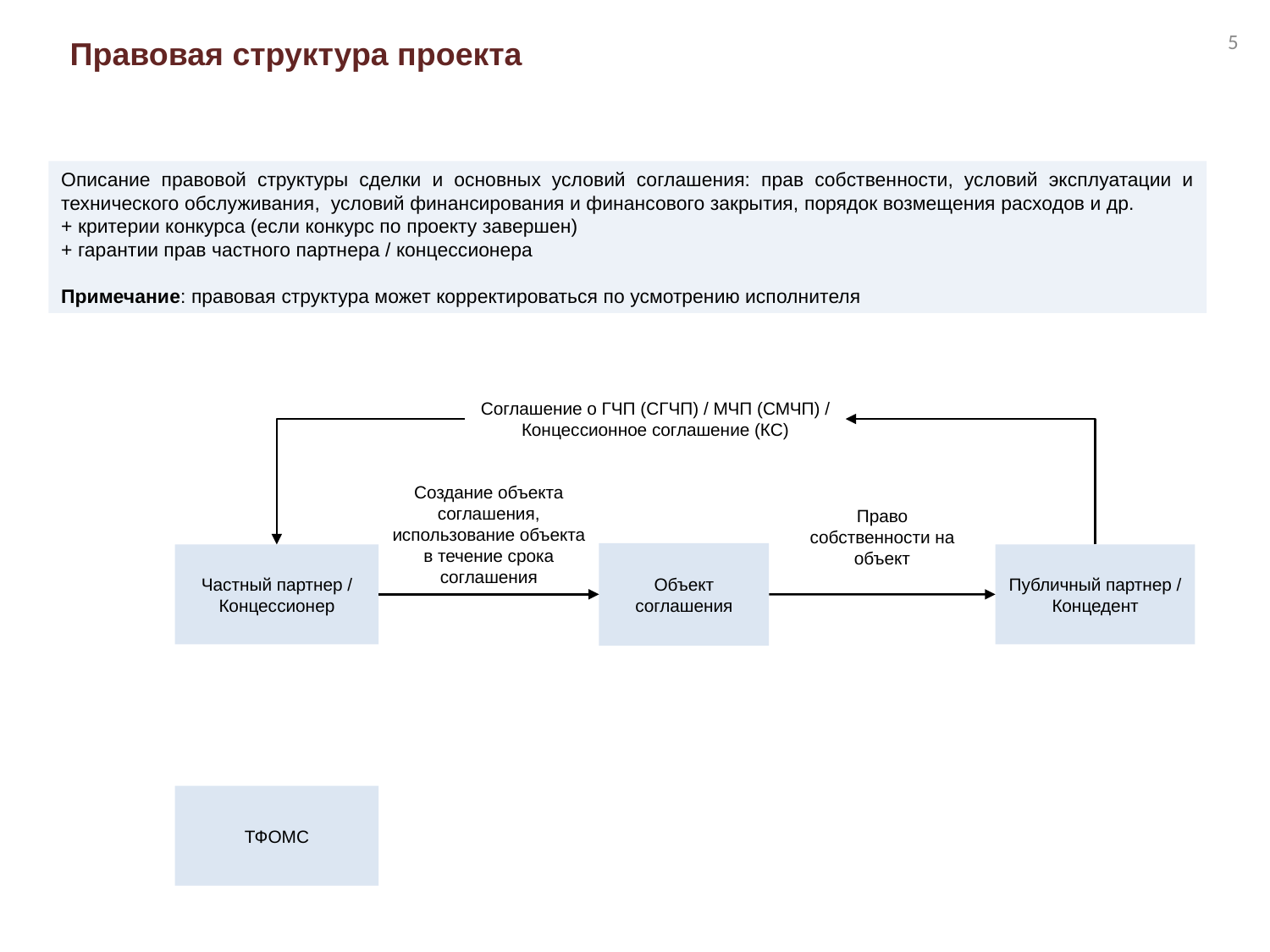

5
Правовая структура проекта
Описание правовой структуры сделки и основных условий соглашения: прав собственности, условий эксплуатации и технического обслуживания,  условий финансирования и финансового закрытия, порядок возмещения расходов и др.
+ критерии конкурса (если конкурс по проекту завершен)
+ гарантии прав частного партнера / концессионера

Примечание: правовая структура может корректироваться по усмотрению исполнителя
Соглашение о ГЧП (СГЧП) / МЧП (СМЧП) /
Концессионное соглашение (КС)
Создание объекта соглашения, использование объекта в течение срока
соглашения
Право собственности на объект
Объект соглашения
Частный партнер / Концессионер
Публичный партнер / Концедент
ТФОМС